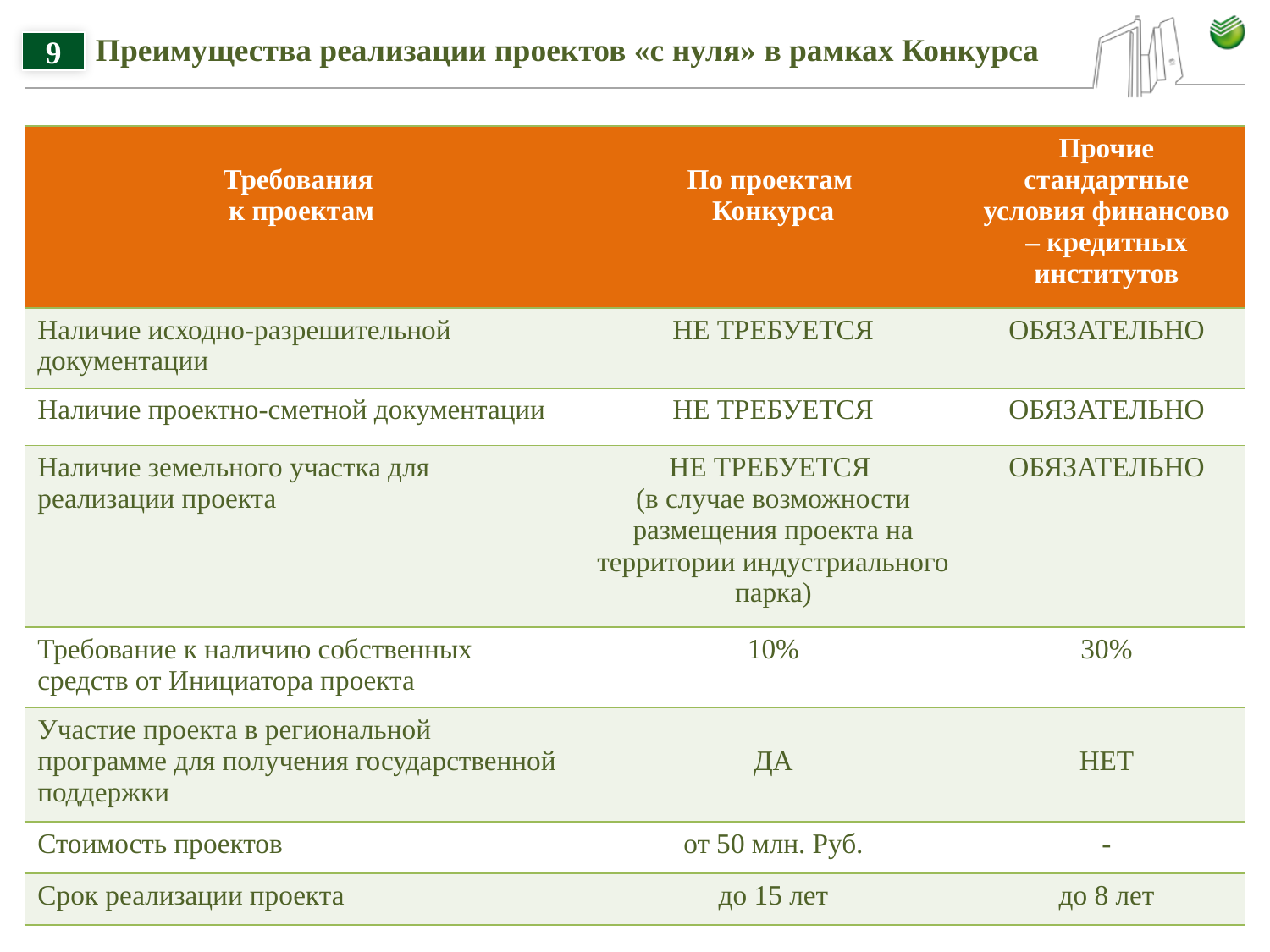

9
# Преимущества реализации проектов «с нуля» в рамках Конкурса
| Требования к проектам | По проектам Конкурса | Прочие стандартные условия финансово – кредитных институтов |
| --- | --- | --- |
| Наличие исходно-разрешительной документации | НЕ ТРЕБУЕТСЯ | ОБЯЗАТЕЛЬНО |
| Наличие проектно-сметной документации | НЕ ТРЕБУЕТСЯ | ОБЯЗАТЕЛЬНО |
| Наличие земельного участка для реализации проекта | НЕ ТРЕБУЕТСЯ (в случае возможности размещения проекта на территории индустриального парка) | ОБЯЗАТЕЛЬНО |
| Требование к наличию собственных средств от Инициатора проекта | 10% | 30% |
| Участие проекта в региональной программе для получения государственной поддержки | ДА | НЕТ |
| Стоимость проектов | от 50 млн. Руб. | - |
| Срок реализации проекта | до 15 лет | до 8 лет |